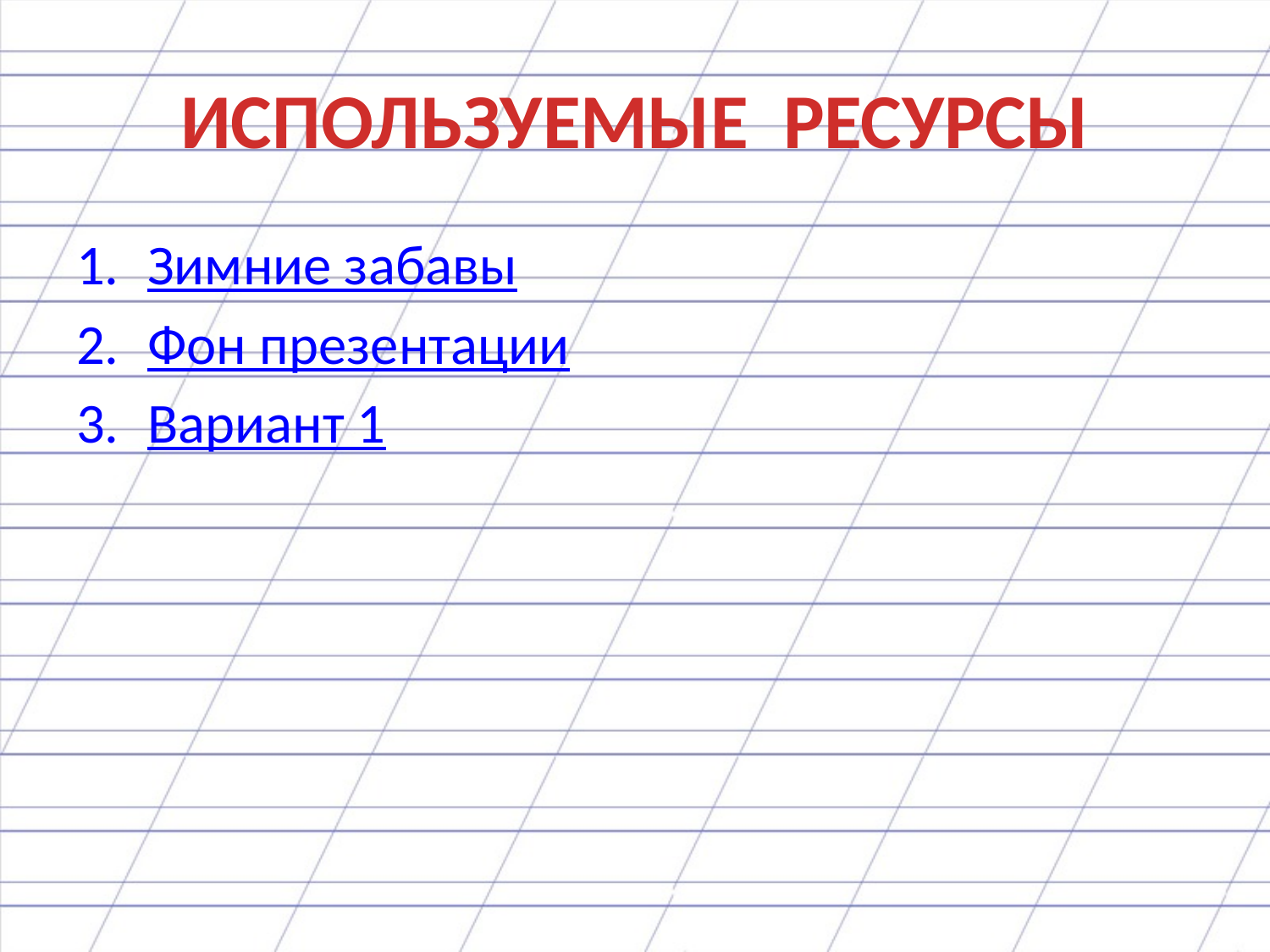

# ИСПОЛЬЗУЕМЫЕ  РЕСУРСЫ
Зимние забавы
Фон презентации
Вариант 1